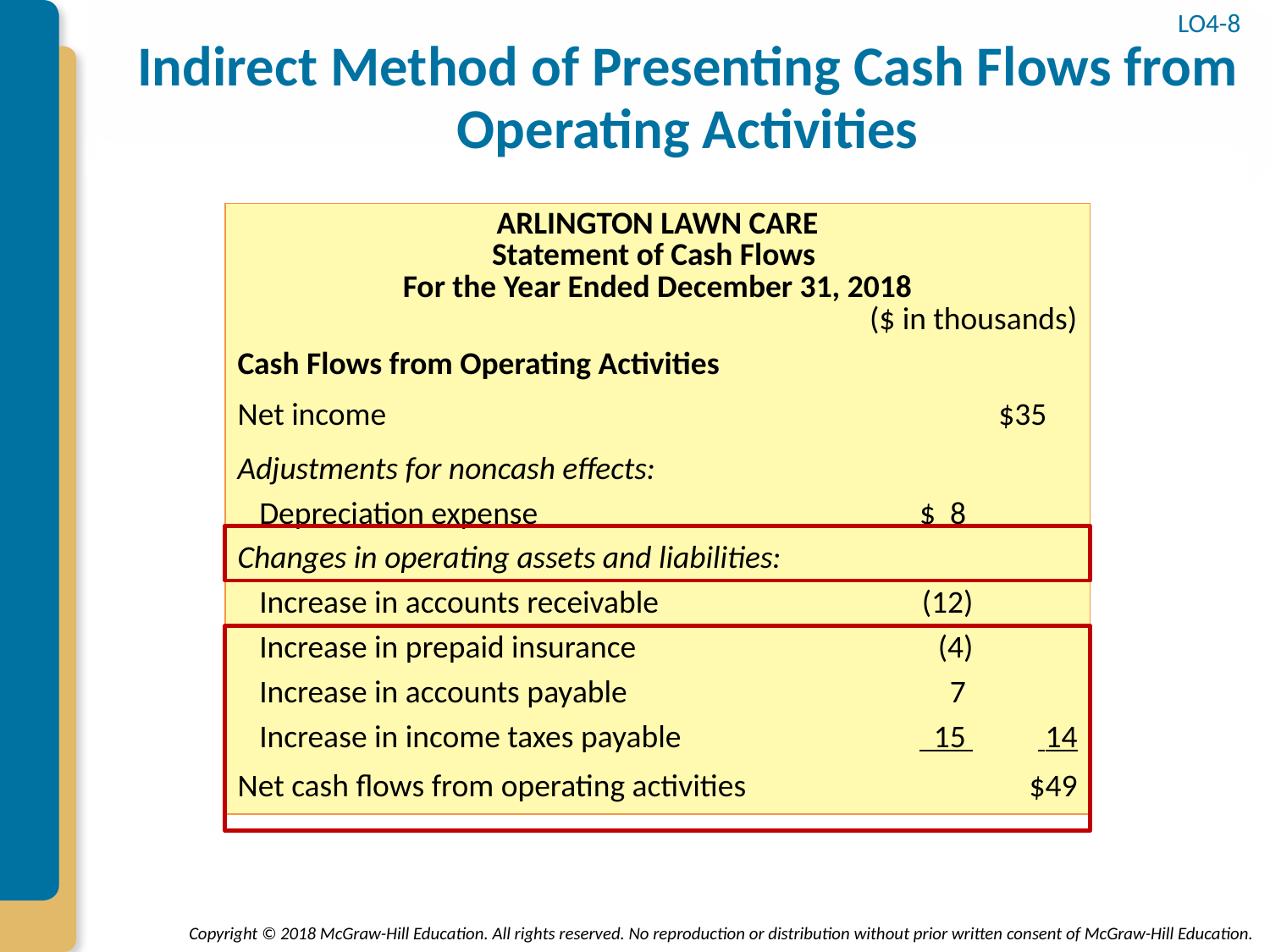

# Indirect Method of Presenting Cash Flows from Operating Activities
LO4-8
| ARLINGTON LAWN CARE Statement of Cash Flows  For the Year Ended December 31, 2018 ($ in thousands) |  |  |
| --- | --- | --- |
| Cash Flows from Operating Activities |  |  |
| Net income |  | $35 |
| Adjustments for noncash effects: |  |  |
| Depreciation expense | $  8 |  |
| Changes in operating assets and liabilities: |  |  |
| Increase in accounts receivable | (12) |  |
| Increase in prepaid insurance | (4) |  |
| Increase in accounts payable | 7 |  |
| Increase in income taxes payable | 15 | 14 |
| Net cash flows from operating activities |  | $49 |